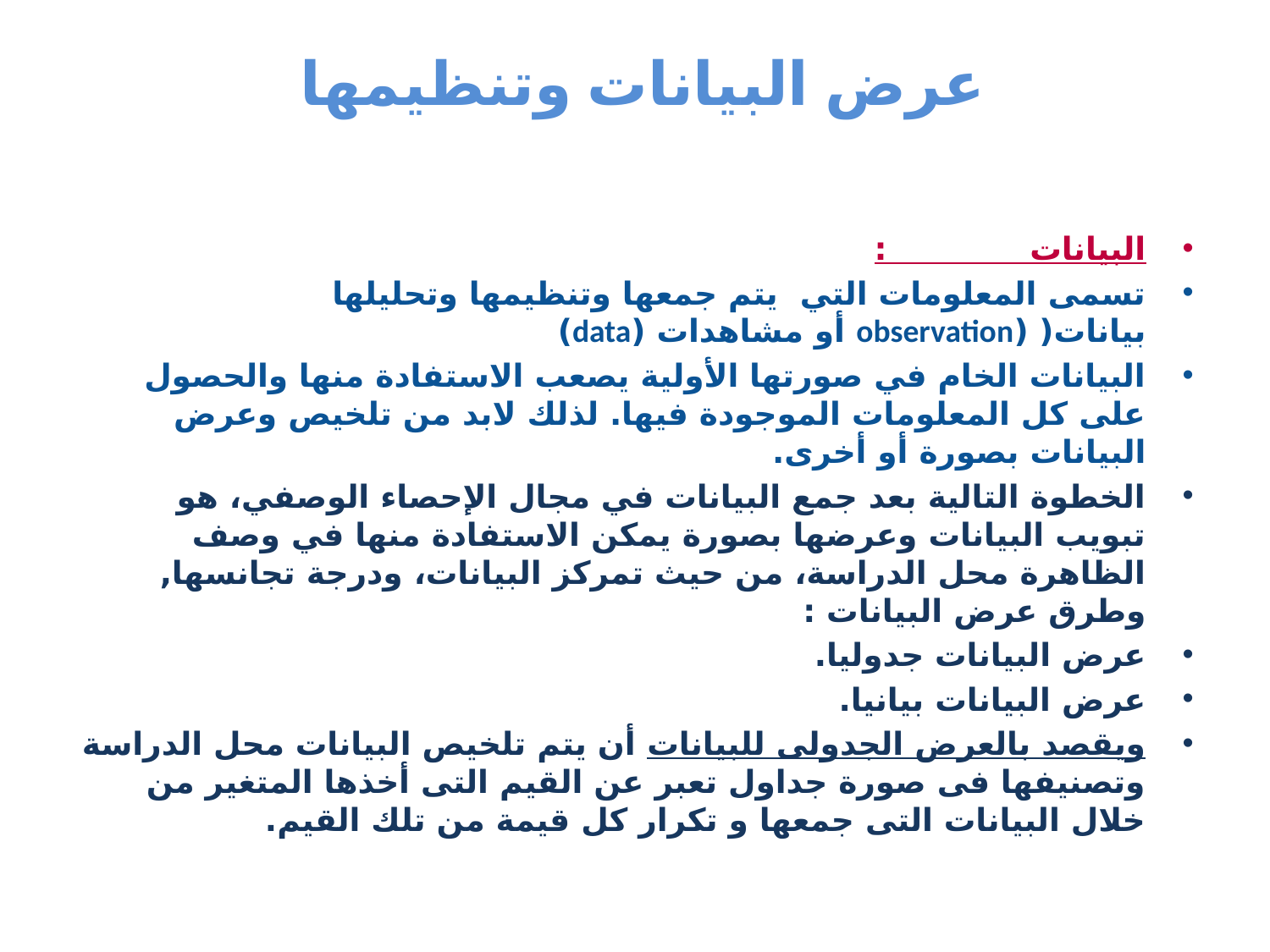

# عرض البيانات وتنظيمها
البيانات             :
تسمى المعلومات التي  يتم جمعها وتنظيمها وتحليلها بيانات( (observation أو مشاهدات (data)
البيانات الخام في صورتها الأولية يصعب الاستفادة منها والحصول على كل المعلومات الموجودة فيها. لذلك لابد من تلخيص وعرض البيانات بصورة أو أخرى.
الخطوة التالية بعد جمع البيانات في مجال الإحصاء الوصفي، هو تبويب البيانات وعرضها بصورة يمكن الاستفادة منها في وصف الظاهرة محل الدراسة، من حيث تمركز البيانات، ودرجة تجانسها, وطرق عرض البيانات :
عرض البيانات جدوليا.
عرض البيانات بيانيا.
ويقصد بالعرض الجدولى للبيانات أن يتم تلخيص البيانات محل الدراسة وتصنيفها فى صورة جداول تعبر عن القيم التى أخذها المتغير من خلال البيانات التى جمعها و تكرار كل قيمة من تلك القيم.